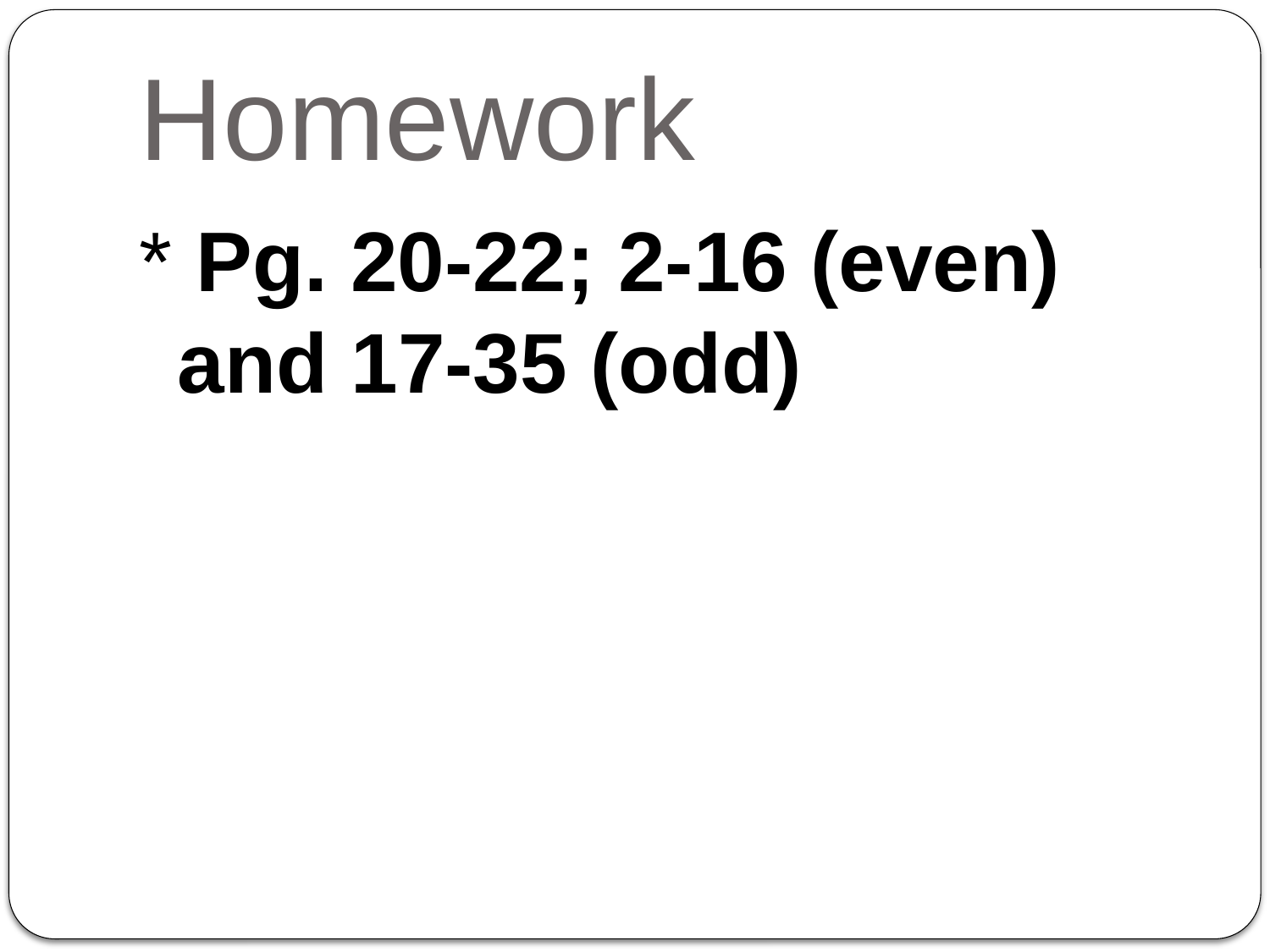

# Homework
* Pg. 20-22; 2-16 (even) and 17-35 (odd)